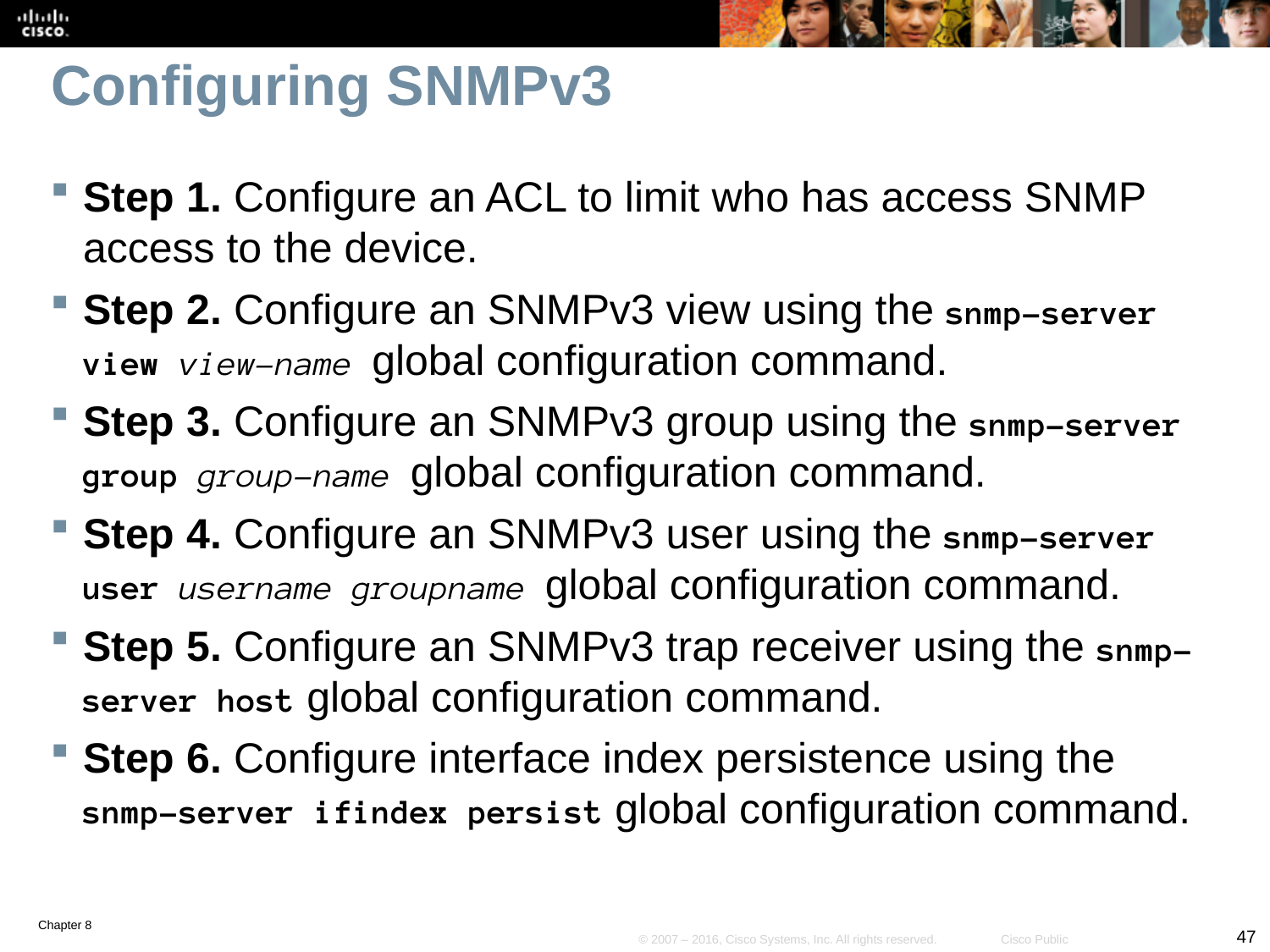

# Configuring SNMPv3
Step 1. Configure an ACL to limit who has access SNMP access to the device.
Step 2. Configure an SNMPv3 view using the snmp-server view view-name global configuration command.
Step 3. Configure an SNMPv3 group using the snmp-server group group-name global configuration command.
Step 4. Configure an SNMPv3 user using the snmp-server user username groupname global configuration command.
Step 5. Configure an SNMPv3 trap receiver using the snmp-server host global configuration command.
Step 6. Configure interface index persistence using the snmp-server ifindex persist global configuration command.